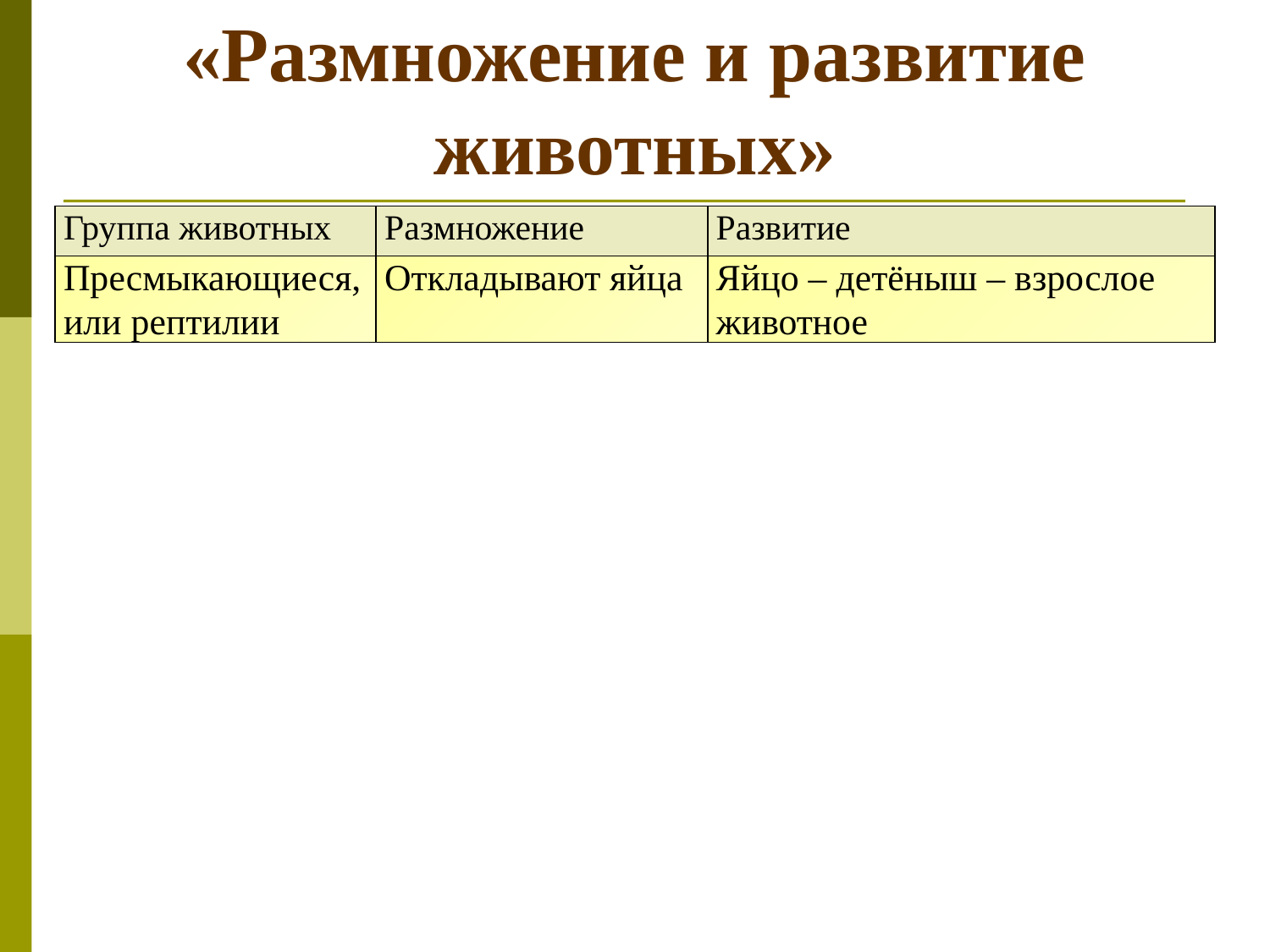

# «Размножение и развитие животных»
| Группа животных | Размножение | Развитие |
| --- | --- | --- |
| Пресмыкающиеся, или рептилии | Откладывают яйца | Яйцо – детёныш – взрослое животное |